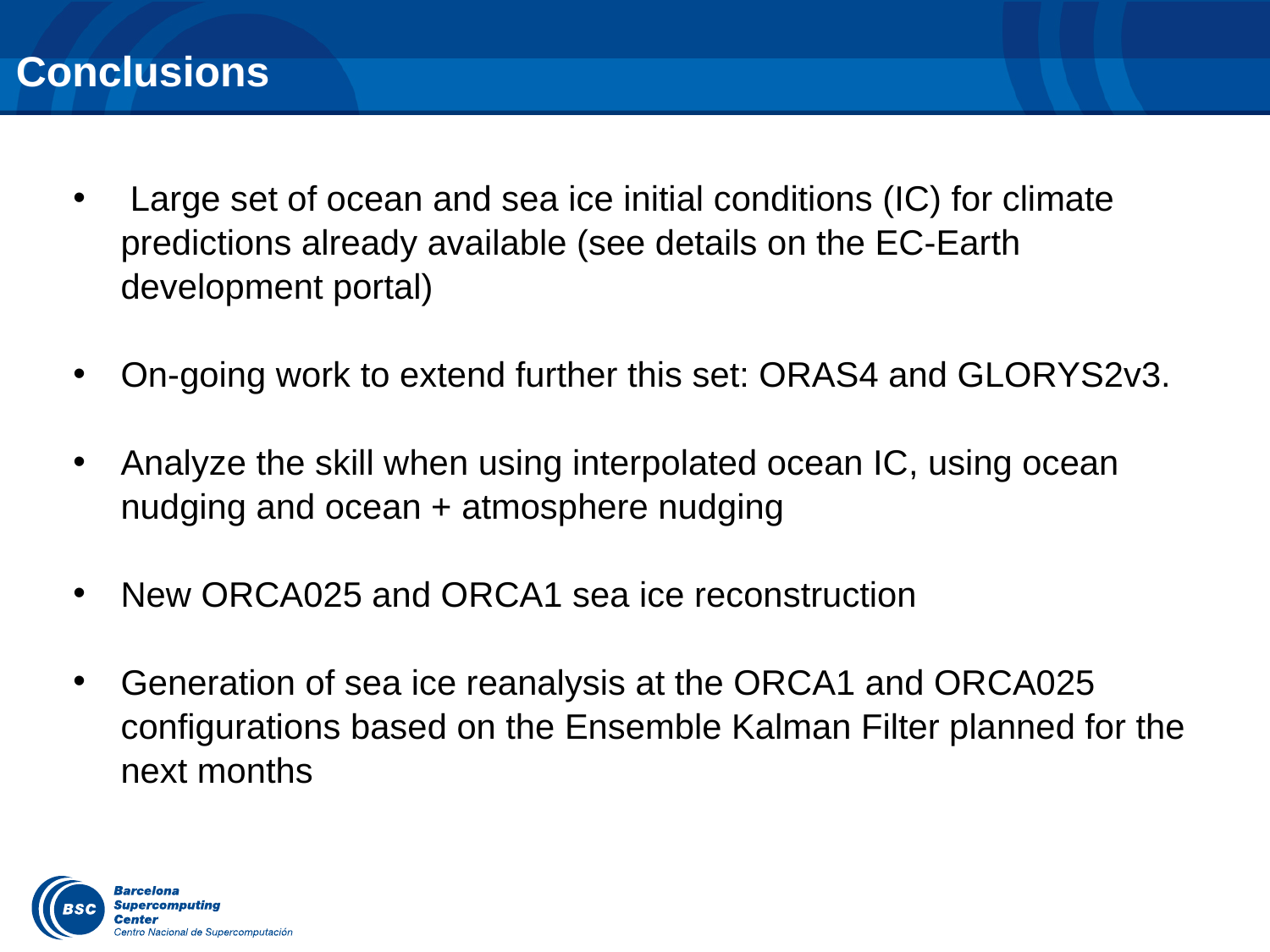

Conclusions

 Large set of ocean and sea ice initial conditions (IC) for climate predictions already available (see details on the EC-Earth development portal)

On-going work to extend further this set: ORAS4 and GLORYS2v3.

Analyze the skill when using interpolated ocean IC, using ocean nudging and ocean + atmosphere nudging

New ORCA025 and ORCA1 sea ice reconstruction

Generation of sea ice reanalysis at the ORCA1 and ORCA025 configurations based on the Ensemble Kalman Filter planned for the next months